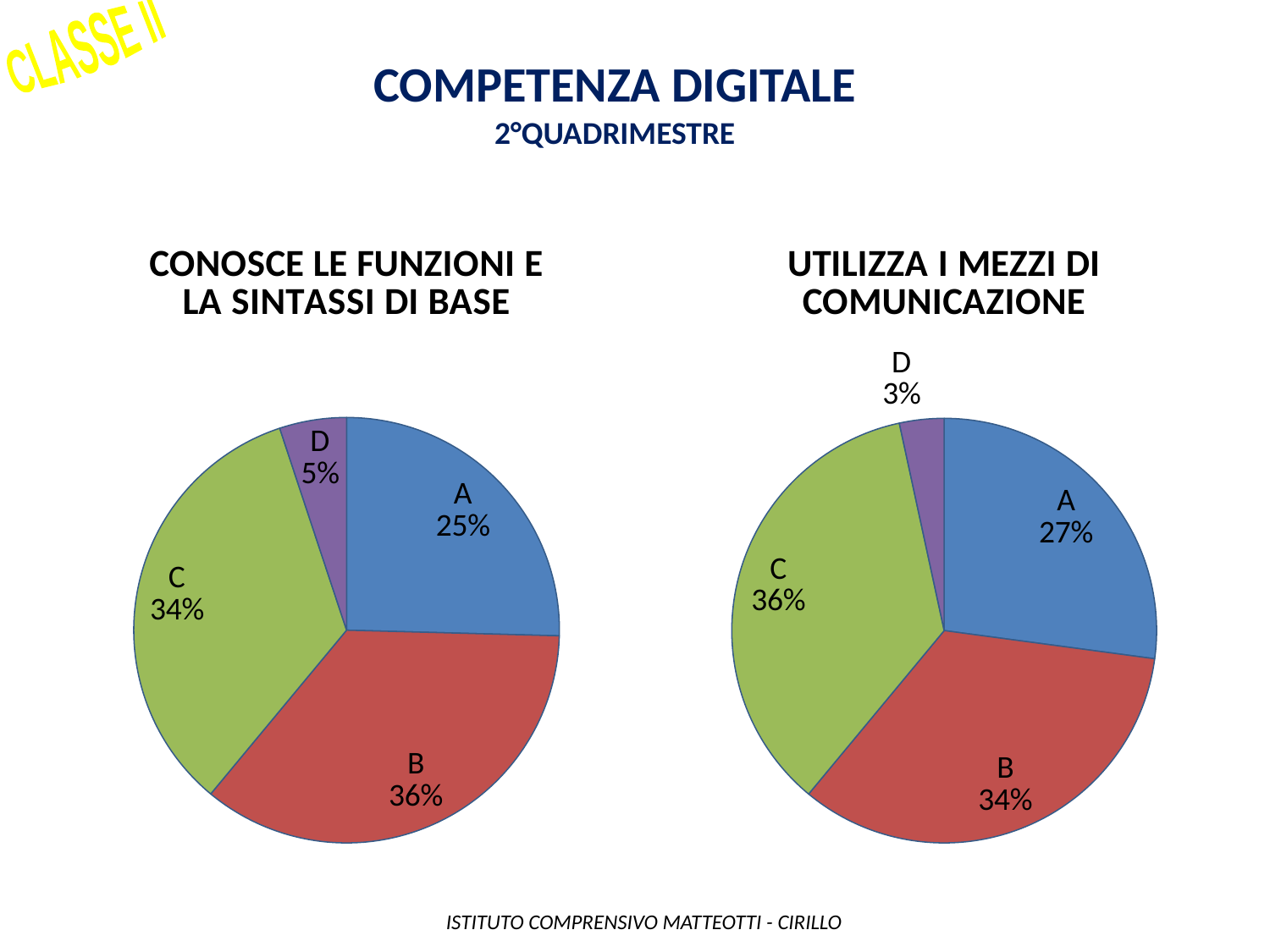

CLASSE II
Competenza digitale
2°QUADRIMESTRE

### Chart: CONOSCE LE FUNZIONI E LA SINTASSI DI BASE

| Category |  |
|---|---|
| A | 15.0 |
| B | 21.0 |
| C | 20.0 |
| D | 3.0 |

### Chart: UTILIZZA I MEZZI DI COMUNICAZIONE

| Category |  |
|---|---|
| A | 16.0 |
| B | 20.0 |
| C | 21.0 |
| D | 2.0 |
 ISTITUTO COMPRENSIVO MATTEOTTI - CIRILLO